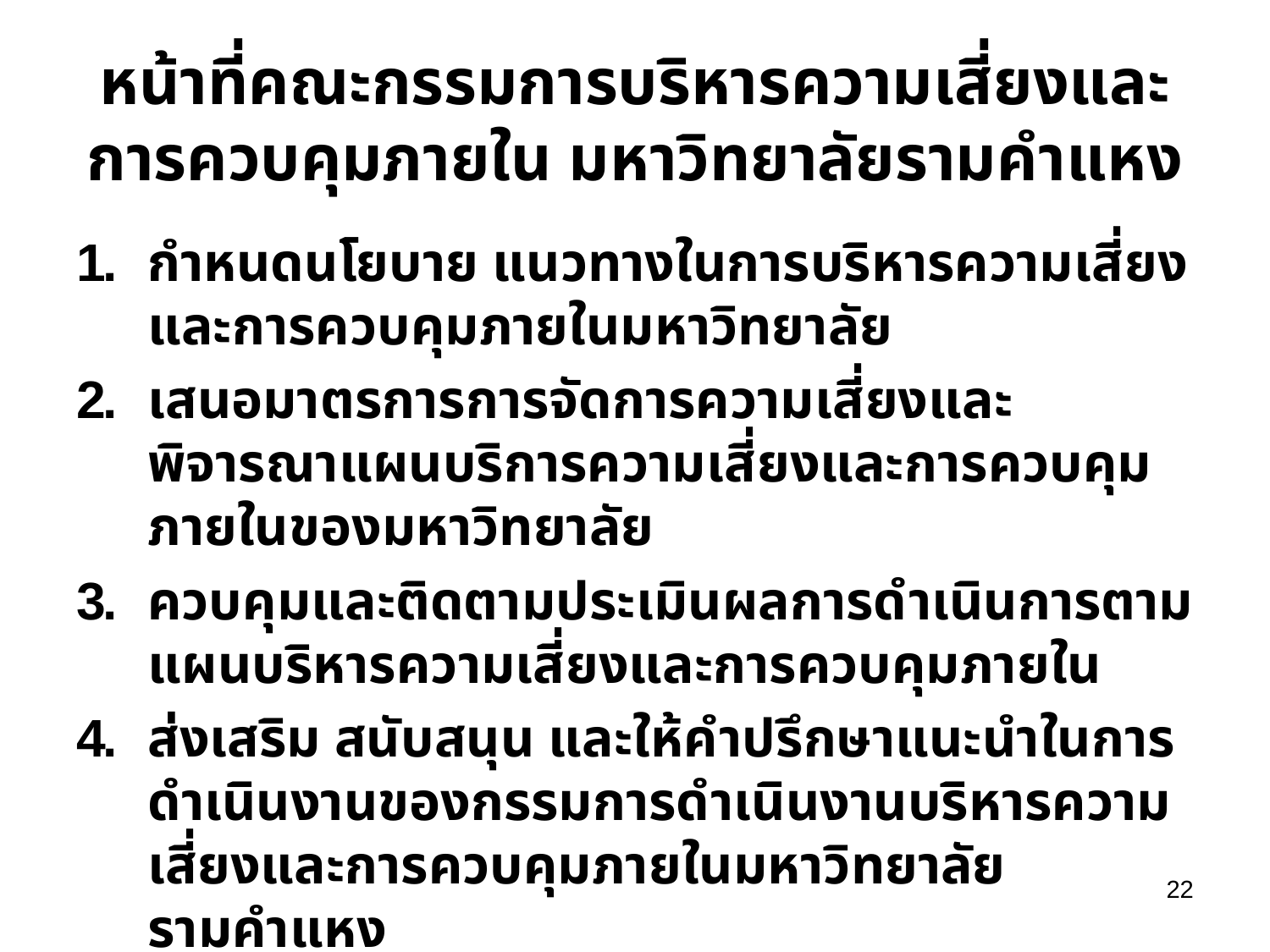

# หน้าที่คณะกรรมการบริหารความเสี่ยงและการควบคุมภายใน มหาวิทยาลัยรามคำแหง
กำหนดนโยบาย แนวทางในการบริหารความเสี่ยงและการควบคุมภายในมหาวิทยาลัย
เสนอมาตรการการจัดการความเสี่ยงและพิจารณาแผนบริการความเสี่ยงและการควบคุมภายในของมหาวิทยาลัย
ควบคุมและติดตามประเมินผลการดำเนินการตามแผนบริหารความเสี่ยงและการควบคุมภายใน
ส่งเสริม สนับสนุน และให้คำปรึกษาแนะนำในการดำเนินงานของกรรมการดำเนินงานบริหารความเสี่ยงและการควบคุมภายในมหาวิทยาลัยรามคำแหง
22